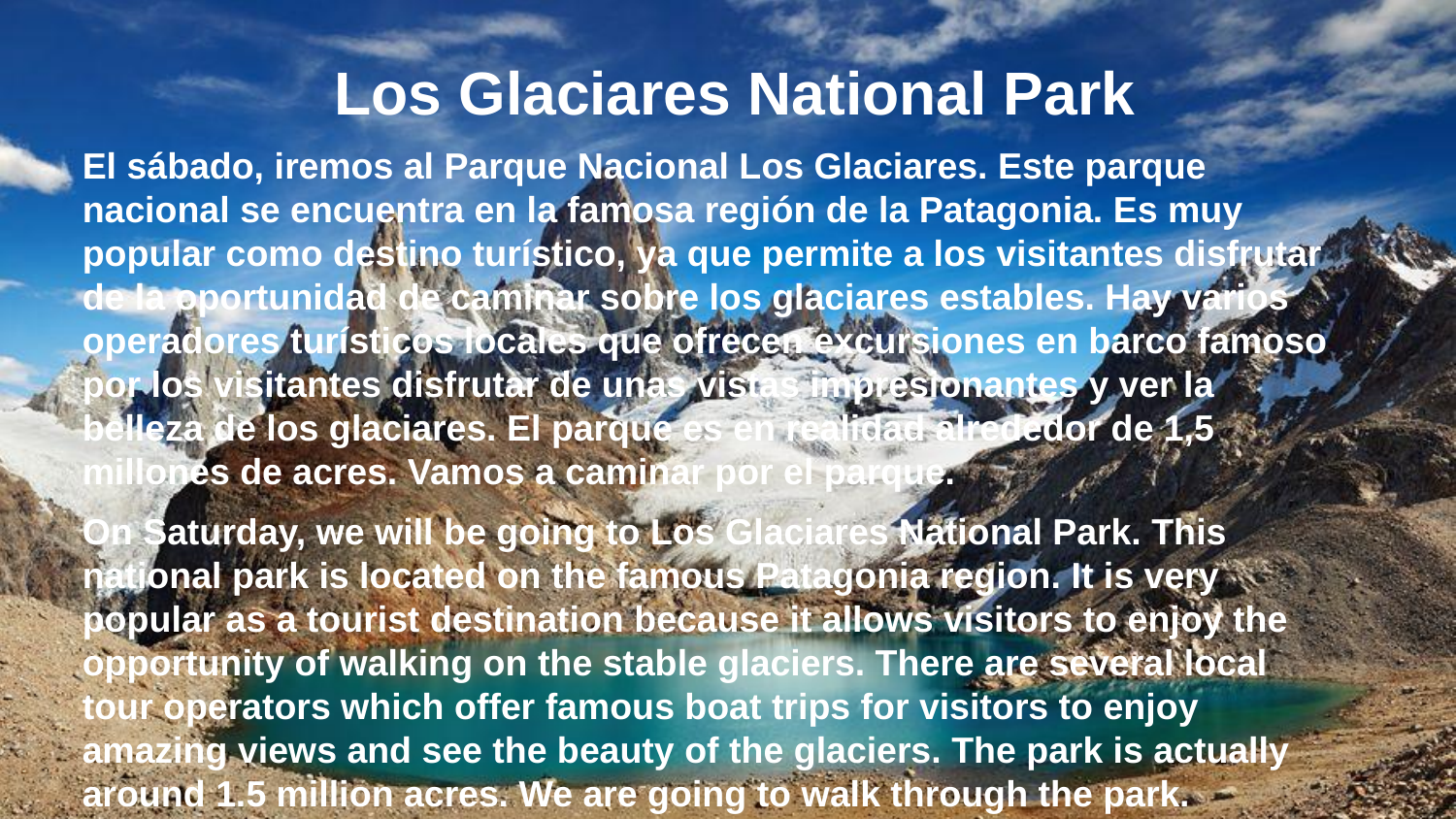

Los Glaciares National Park
El sábado, iremos al Parque Nacional Los Glaciares. Este parque nacional se encuentra en la famosa región de la Patagonia. Es muy popular como destino turístico, ya que permite a los visitantes disfrutar de la oportunidad de caminar sobre los glaciares estables. Hay varios operadores turísticos locales que ofrecen excursiones en barco famoso por los visitantes disfrutar de unas vistas impresionantes y ver la belleza de los glaciares. El parque es en realidad alrededor de 1,5 millones de acres. Vamos a caminar por el parque.
On Saturday, we will be going to Los Glaciares National Park. This national park is located on the famous Patagonia region. It is very popular as a tourist destination because it allows visitors to enjoy the opportunity of walking on the stable glaciers. There are several local tour operators which offer famous boat trips for visitors to enjoy amazing views and see the beauty of the glaciers. The park is actually around 1.5 million acres. We are going to walk through the park.

#